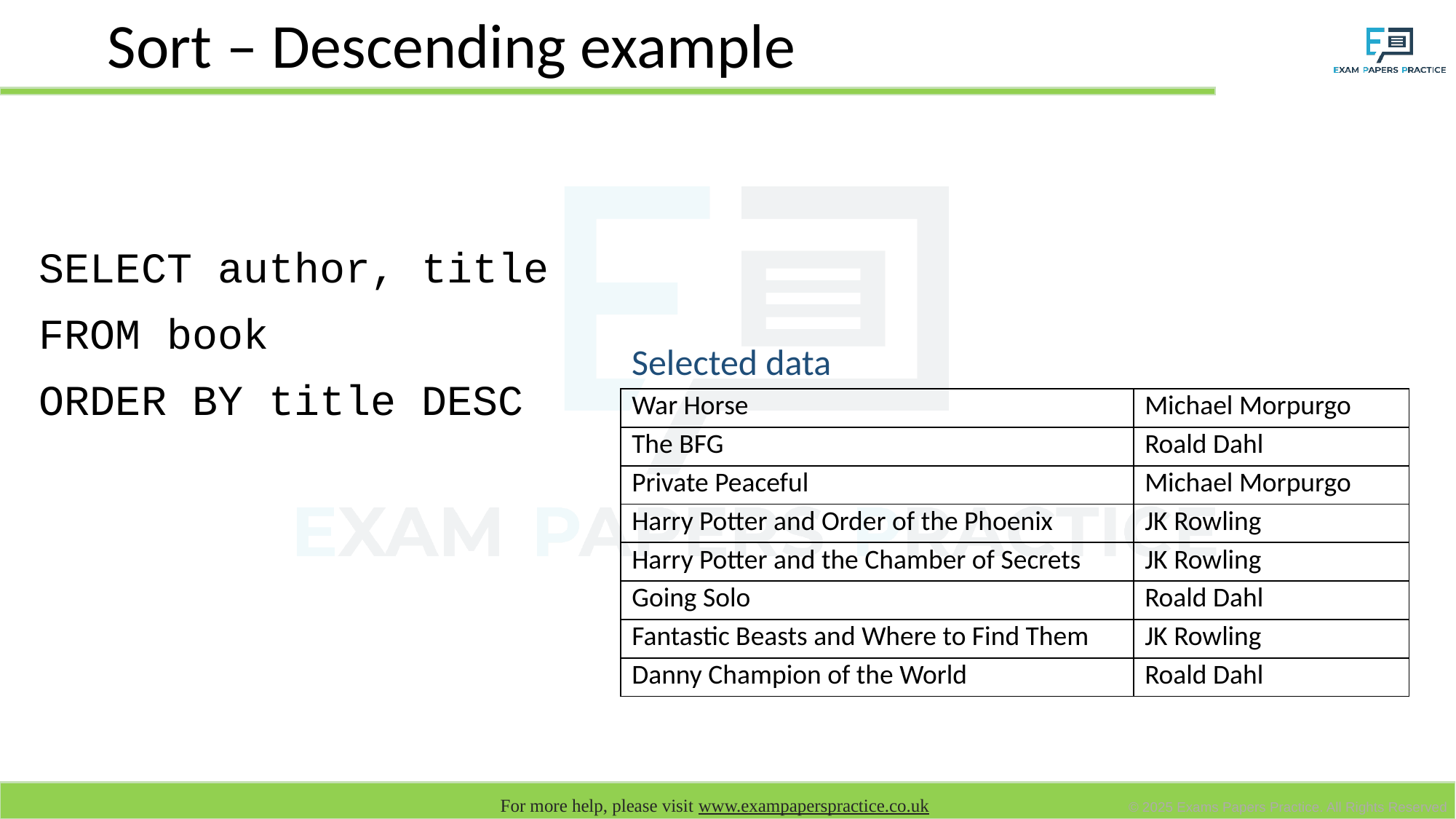

# Sort – Descending example
SELECT author, title
FROM book
ORDER BY title DESC

Selected data
| War Horse | Michael Morpurgo |
| --- | --- |
| The BFG | Roald Dahl |
| Private Peaceful | Michael Morpurgo |
| Harry Potter and Order of the Phoenix | JK Rowling |
| Harry Potter and the Chamber of Secrets | JK Rowling |
| Going Solo | Roald Dahl |
| Fantastic Beasts and Where to Find Them | JK Rowling |
| Danny Champion of the World | Roald Dahl |